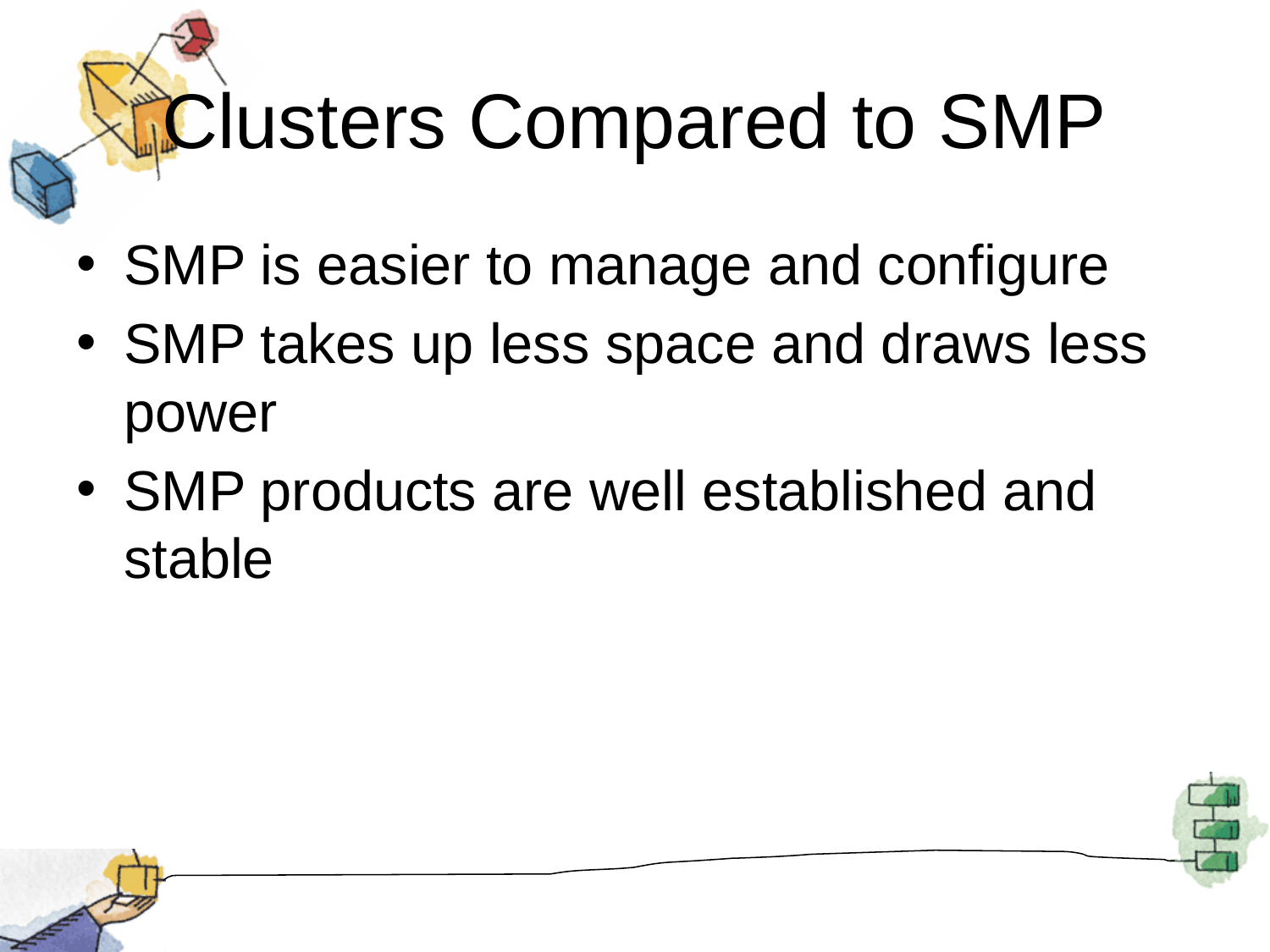

# Clusters Compared to SMP
SMP is easier to manage and configure
SMP takes up less space and draws less power
SMP products are well established and stable